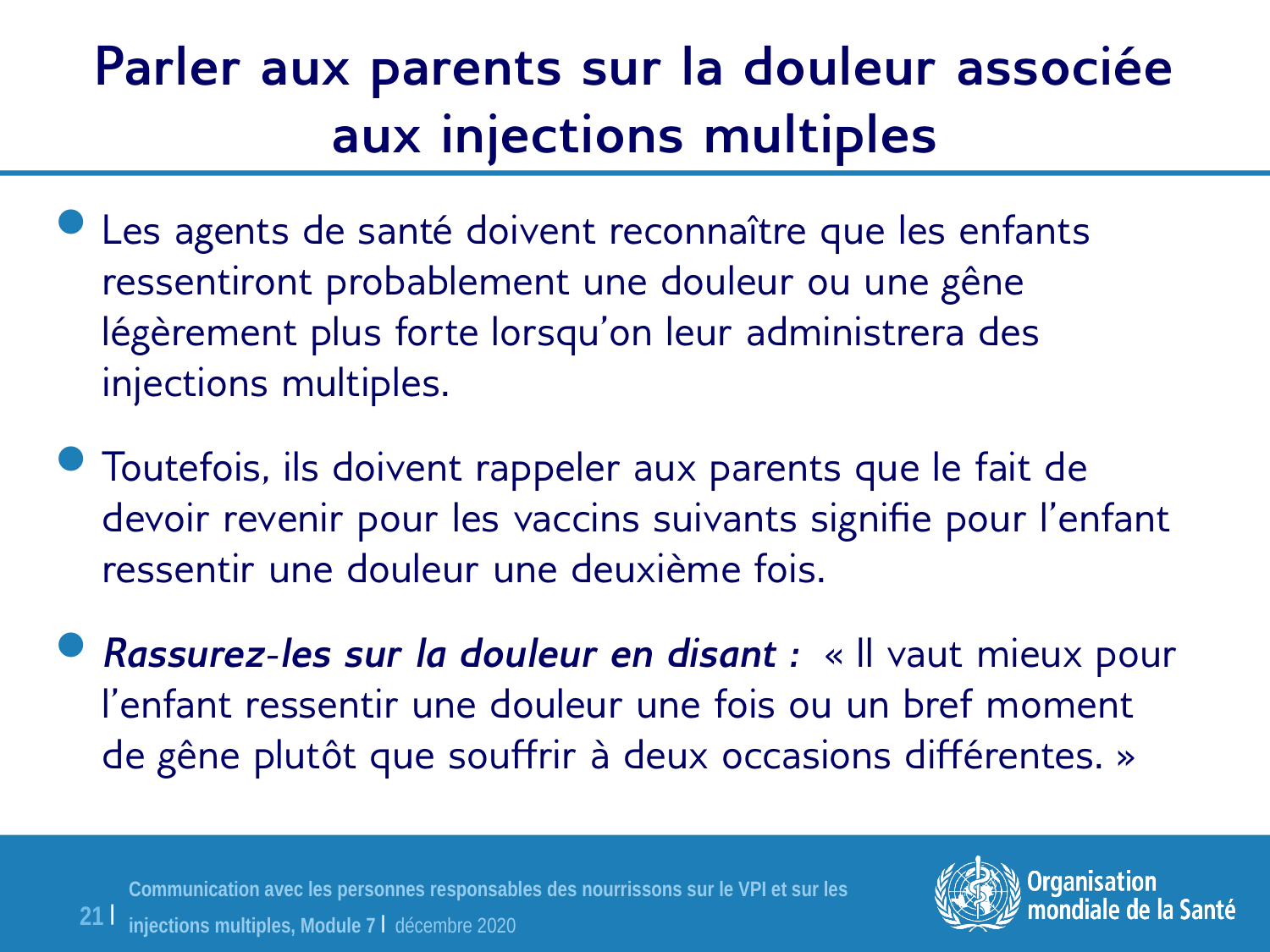

Parler aux parents sur la douleur associée aux injections multiples
Les agents de santé doivent reconnaître que les enfants ressentiront probablement une douleur ou une gêne légèrement plus forte lorsqu’on leur administrera des injections multiples.
Toutefois, ils doivent rappeler aux parents que le fait de devoir revenir pour les vaccins suivants signifie pour l’enfant ressentir une douleur une deuxième fois.
Rassurez-les sur la douleur en disant :  « Il vaut mieux pour l’enfant ressentir une douleur une fois ou un bref moment de gêne plutôt que souffrir à deux occasions différentes. »